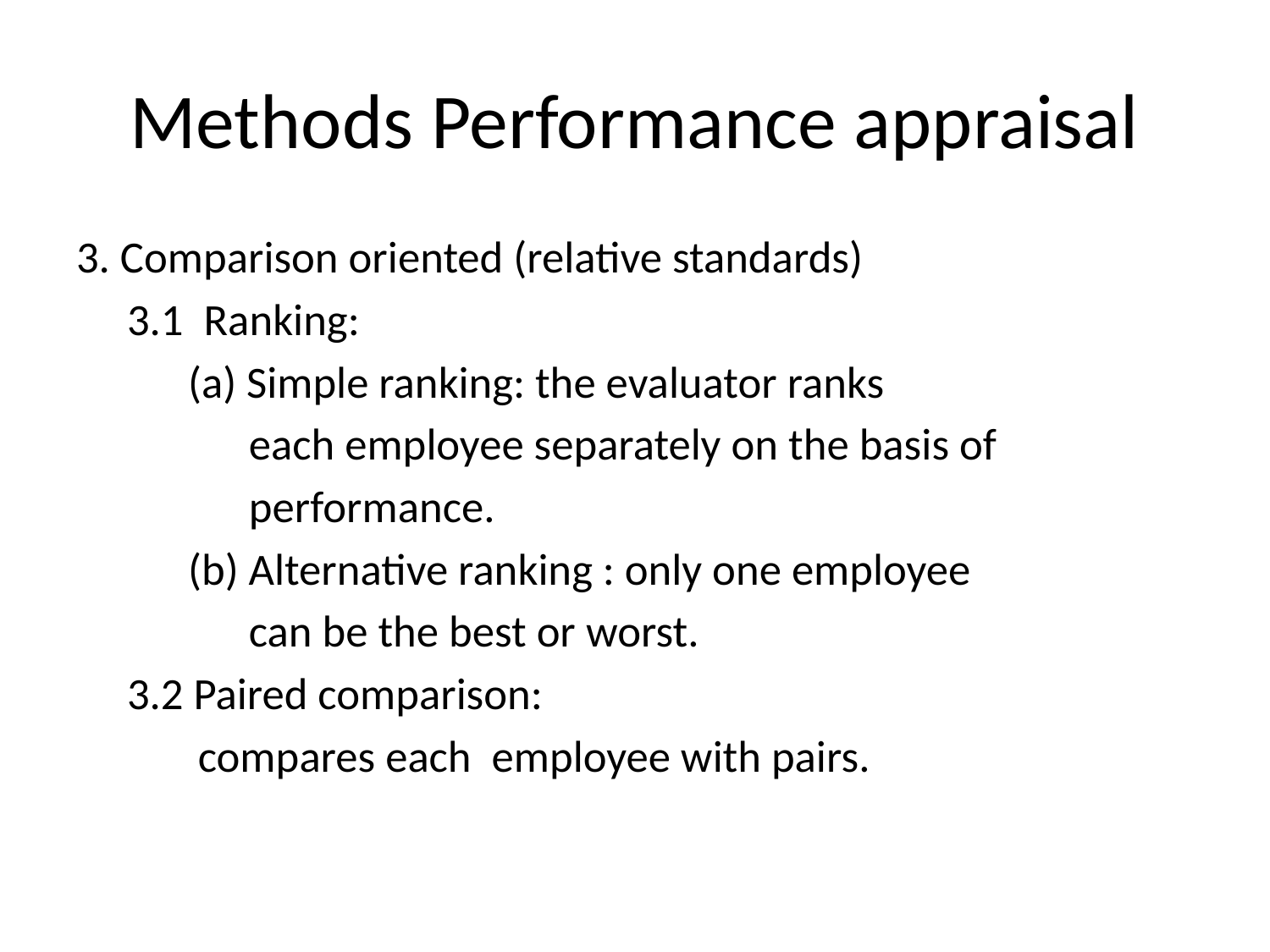

# Methods Performance appraisal
3. Comparison oriented (relative standards)
     3.1  Ranking:
           (a) Simple ranking: the evaluator ranks
                 each employee separately on the basis of
                 performance.
           (b) Alternative ranking : only one employee
                 can be the best or worst.
     3.2 Paired comparison:
            compares each  employee with pairs.